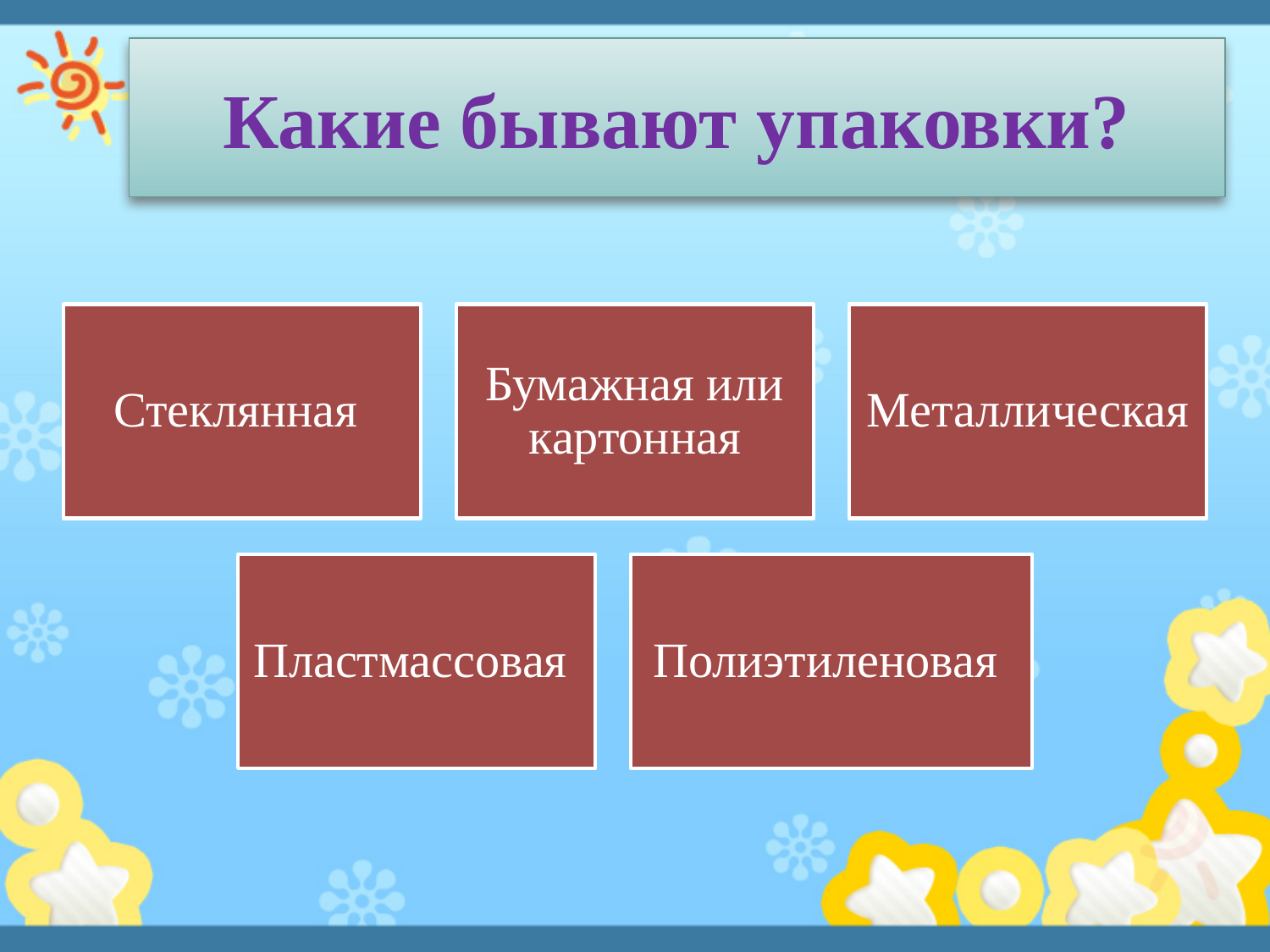

# Какие бывают упаковки?
Стеклянная
Бумажная или картонная
Металлическая
Пластмассовая
Полиэтиленовая